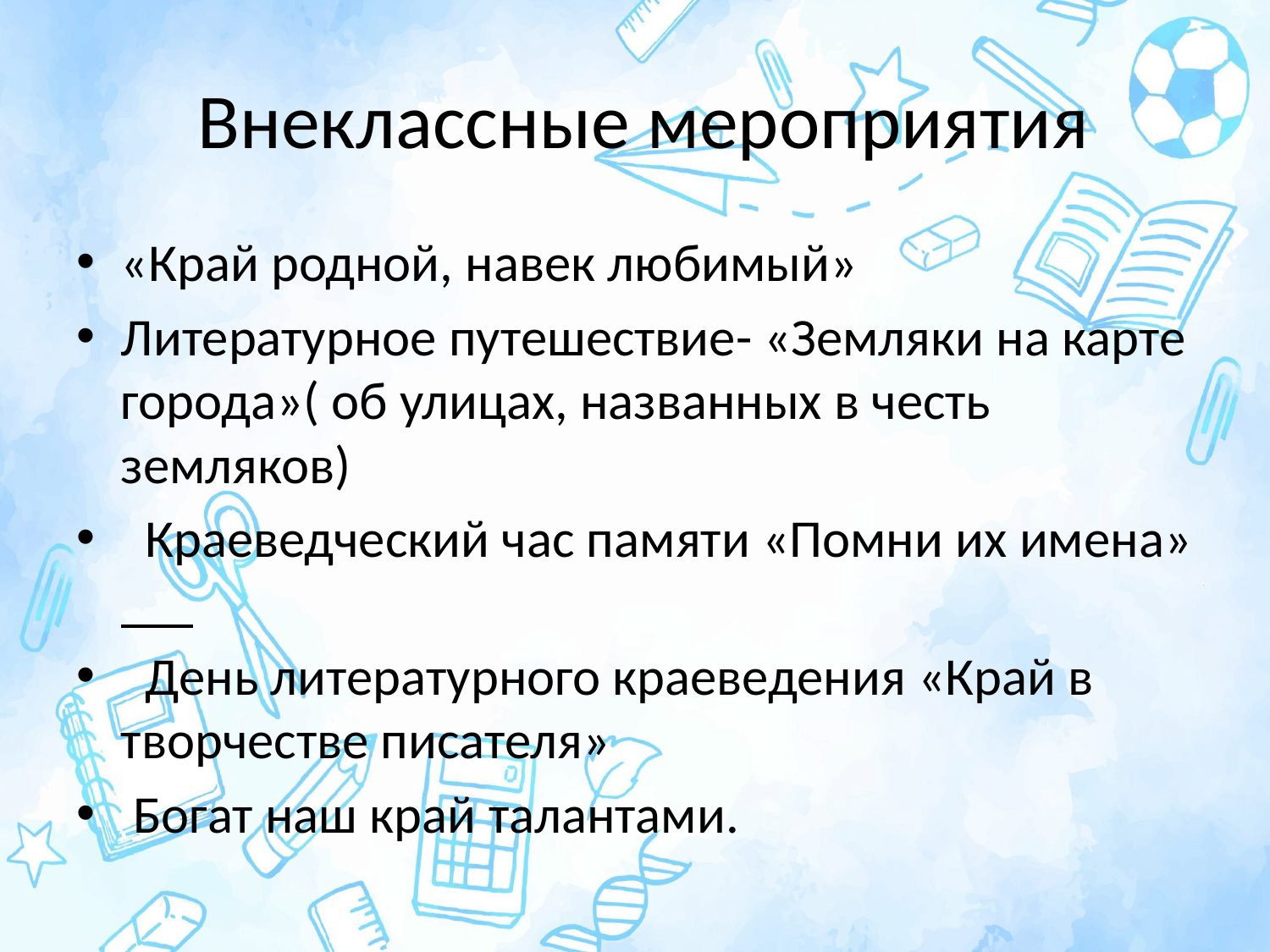

# Внеклассные мероприятия
«Край родной, навек любимый»
Литературное путешествие- «Земляки на карте города»( об улицах, названных в честь земляков)
  Краеведческий час памяти «Помни их имена»
  День литературного краеведения «Край в творчестве писателя»
 Богат наш край талантами.